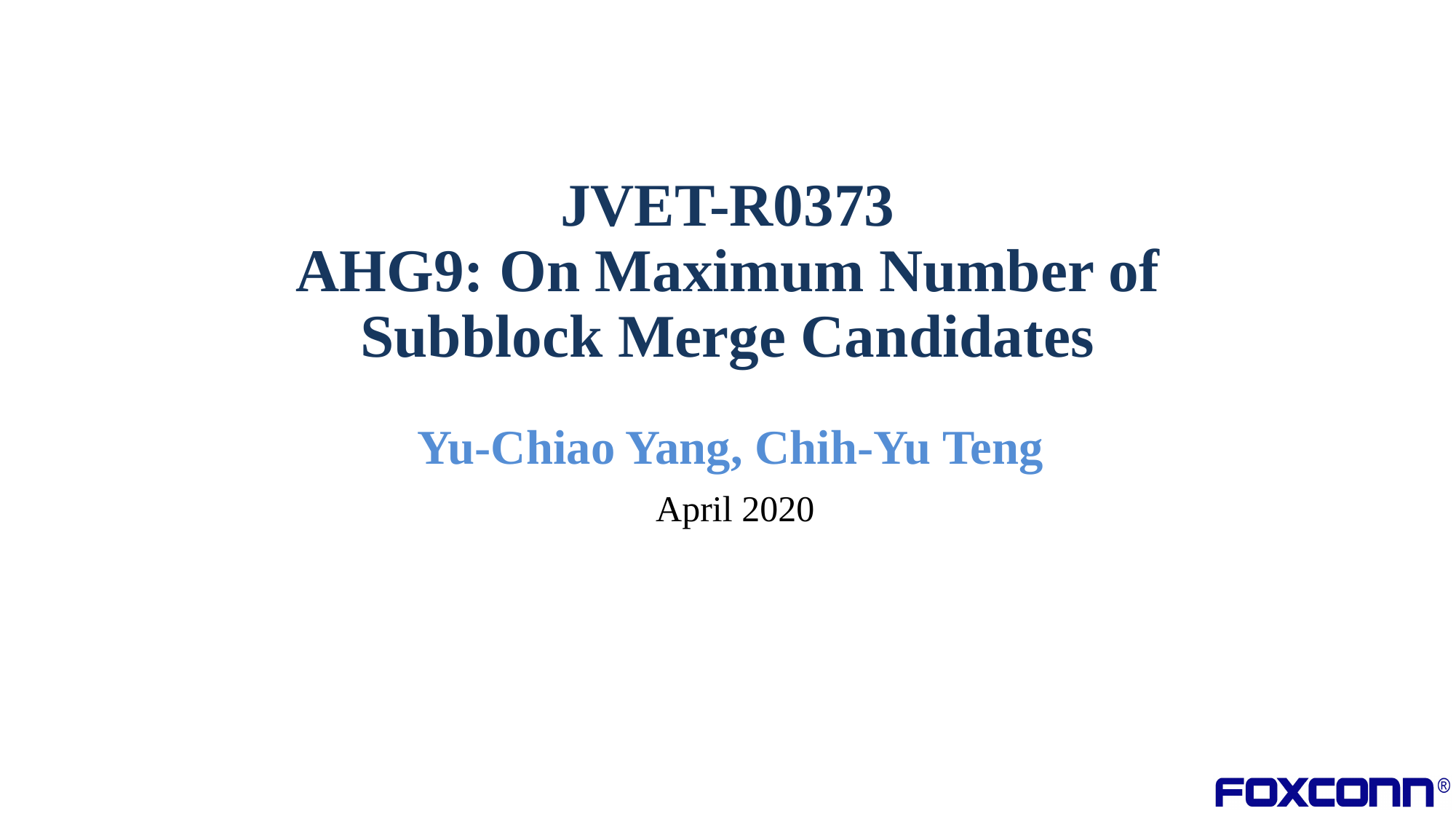

# JVET-R0373 AHG9: On Maximum Number of Subblock Merge Candidates
Yu-Chiao Yang, Chih-Yu Teng
 April 2020